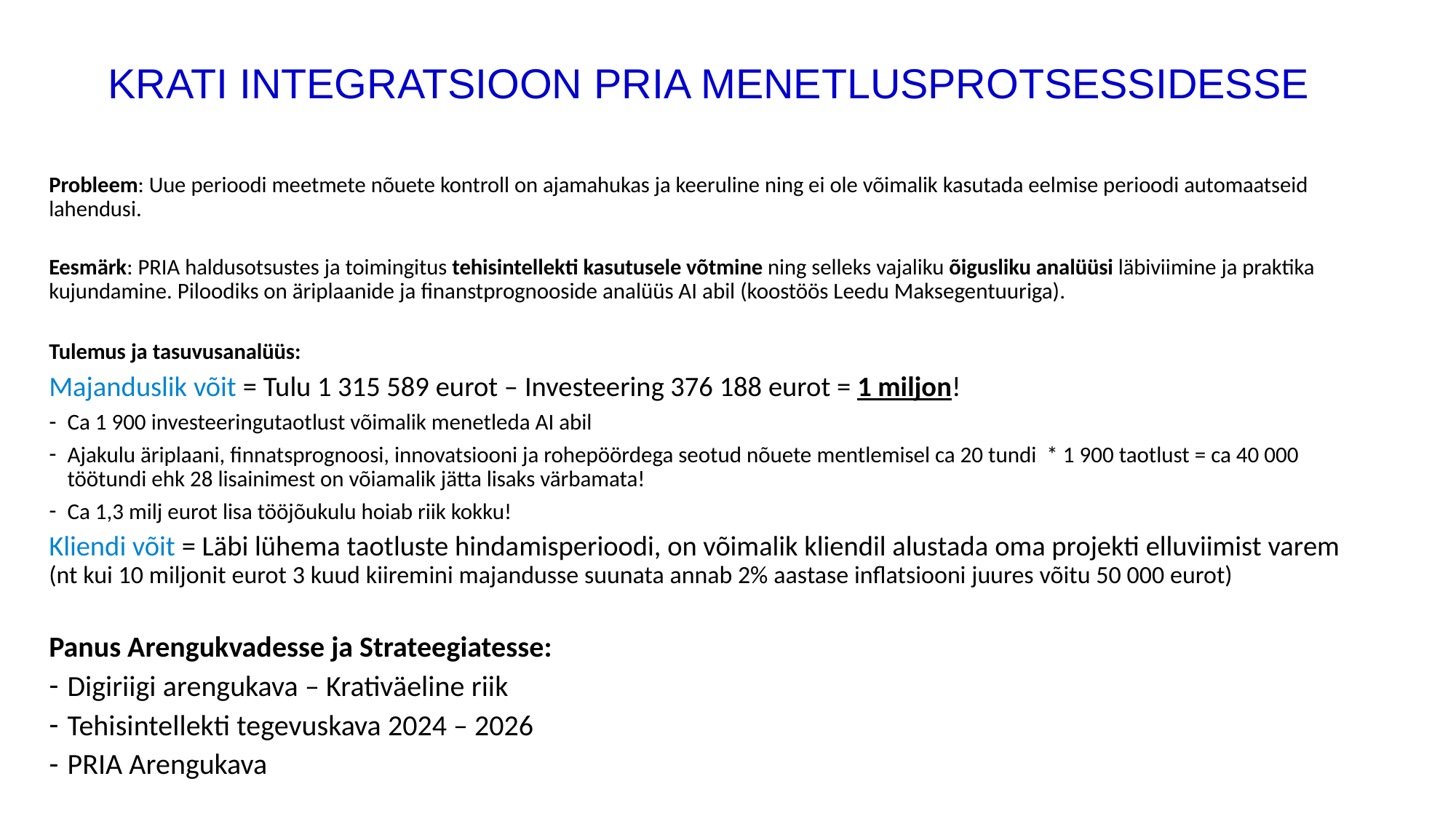

# KRATI INTEGRATSIOON PRIA MENETLUSPROTSESSIDESSE
Probleem: Uue perioodi meetmete nõuete kontroll on ajamahukas ja keeruline ning ei ole võimalik kasutada eelmise perioodi automaatseid lahendusi.

Eesmärk: PRIA haldusotsustes ja toimingitus tehisintellekti kasutusele võtmine ning selleks vajaliku õigusliku analüüsi läbiviimine ja praktika kujundamine. Piloodiks on äriplaanide ja finanstprognooside analüüs AI abil (koostöös Leedu Maksegentuuriga).

Tulemus ja tasuvusanalüüs:
Majanduslik võit = Tulu 1 315 589 eurot – Investeering 376 188 eurot = 1 miljon!
Ca 1 900 investeeringutaotlust võimalik menetleda AI abil
Ajakulu äriplaani, finnatsprognoosi, innovatsiooni ja rohepöördega seotud nõuete mentlemisel ca 20 tundi  * 1 900 taotlust = ca 40 000 töötundi ehk 28 lisainimest on võiamalik jätta lisaks värbamata!
Ca 1,3 milj eurot lisa tööjõukulu hoiab riik kokku!
Kliendi võit = Läbi lühema taotluste hindamisperioodi, on võimalik kliendil alustada oma projekti elluviimist varem (nt kui 10 miljonit eurot 3 kuud kiiremini majandusse suunata annab 2% aastase inflatsiooni juures võitu 50 000 eurot)

Panus Arengukvadesse ja Strateegiatesse:
Digiriigi arengukava – Krativäeline riik
Tehisintellekti tegevuskava 2024 – 2026
PRIA Arengukava